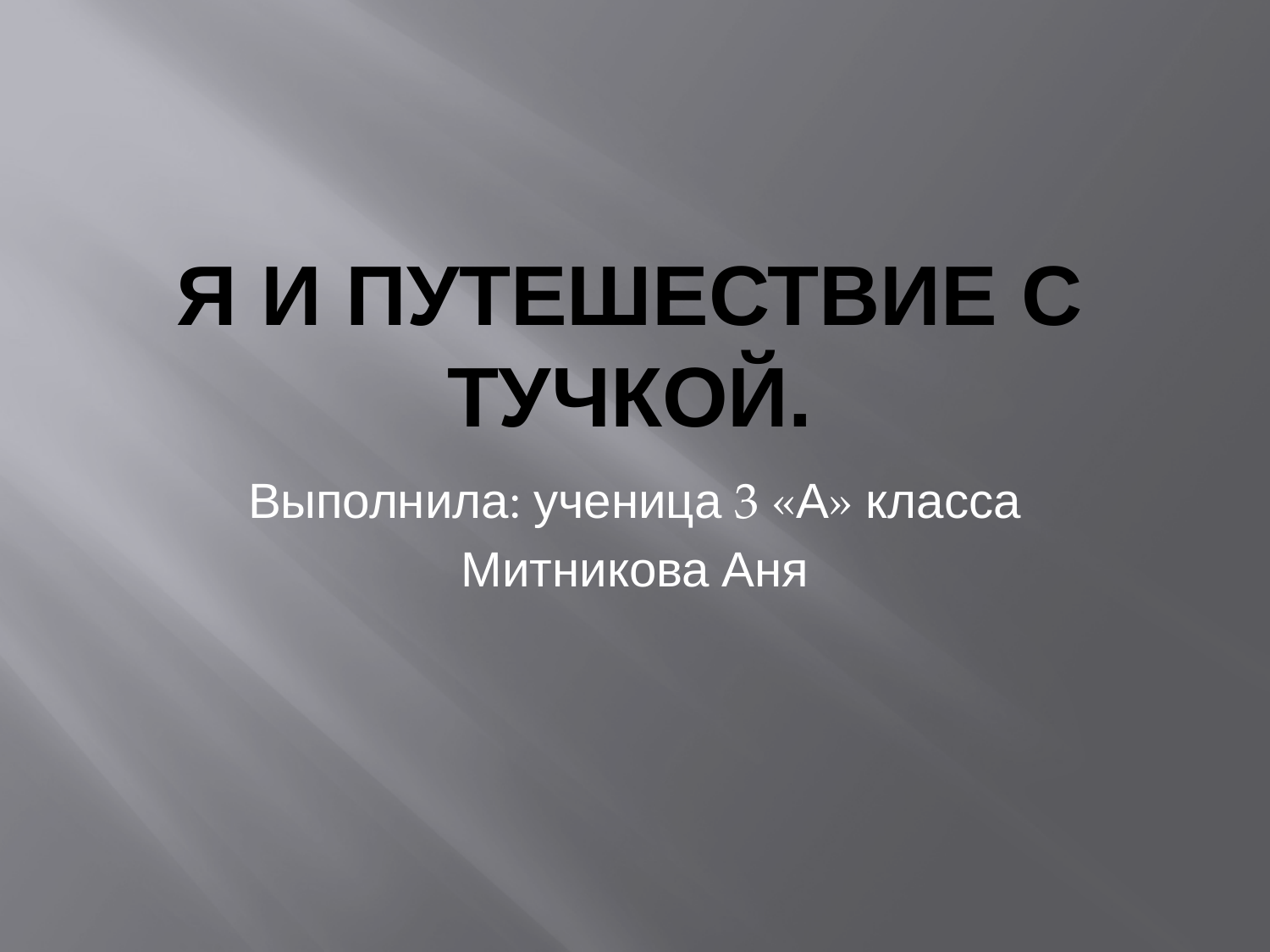

# Я и путешествие с тучкой.
Выполнила: ученица 3 «А» класса
Митникова Аня